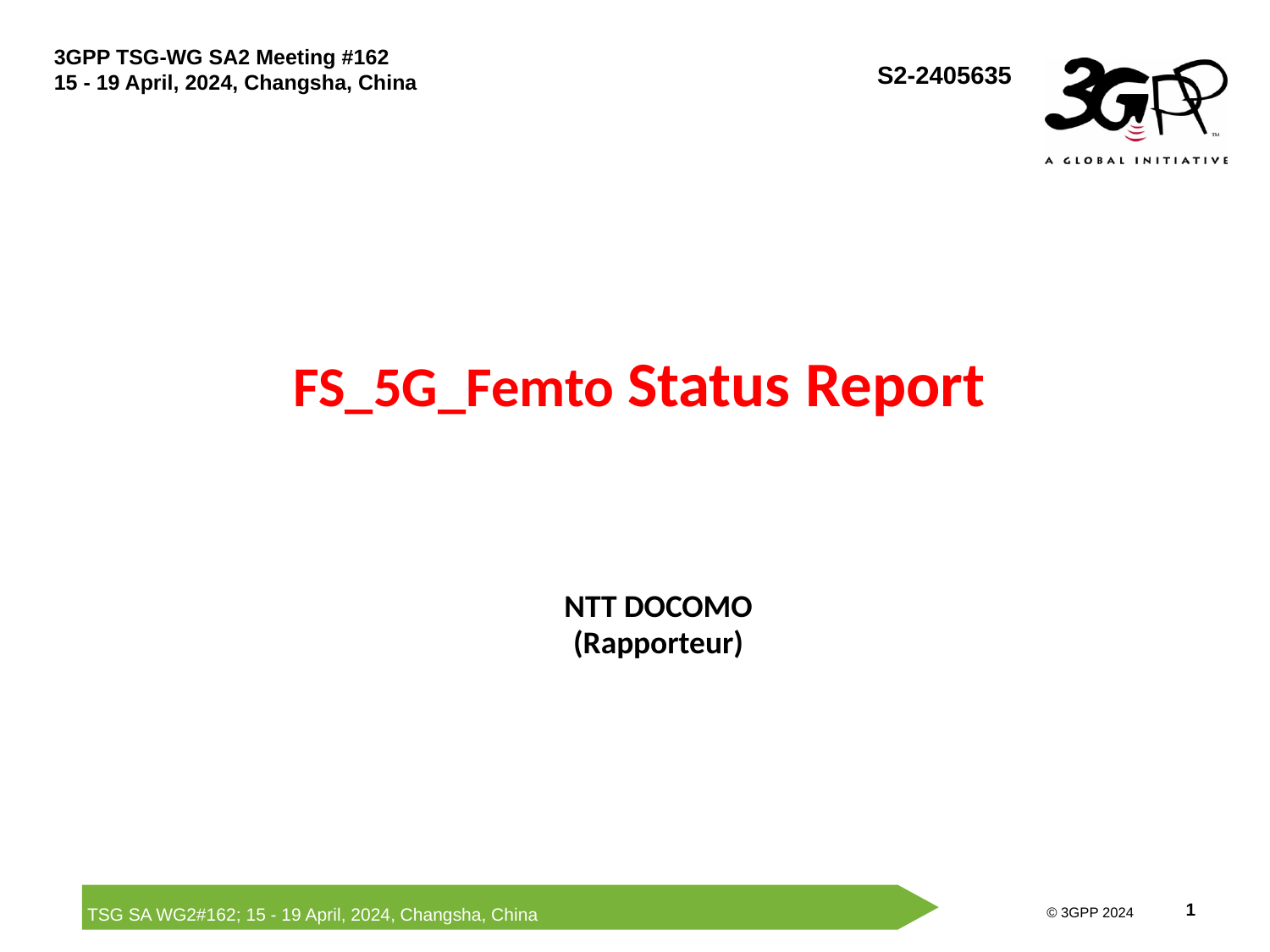

S2-2405635
# FS_5G_Femto Status Report
NTT DOCOMO
(Rapporteur)